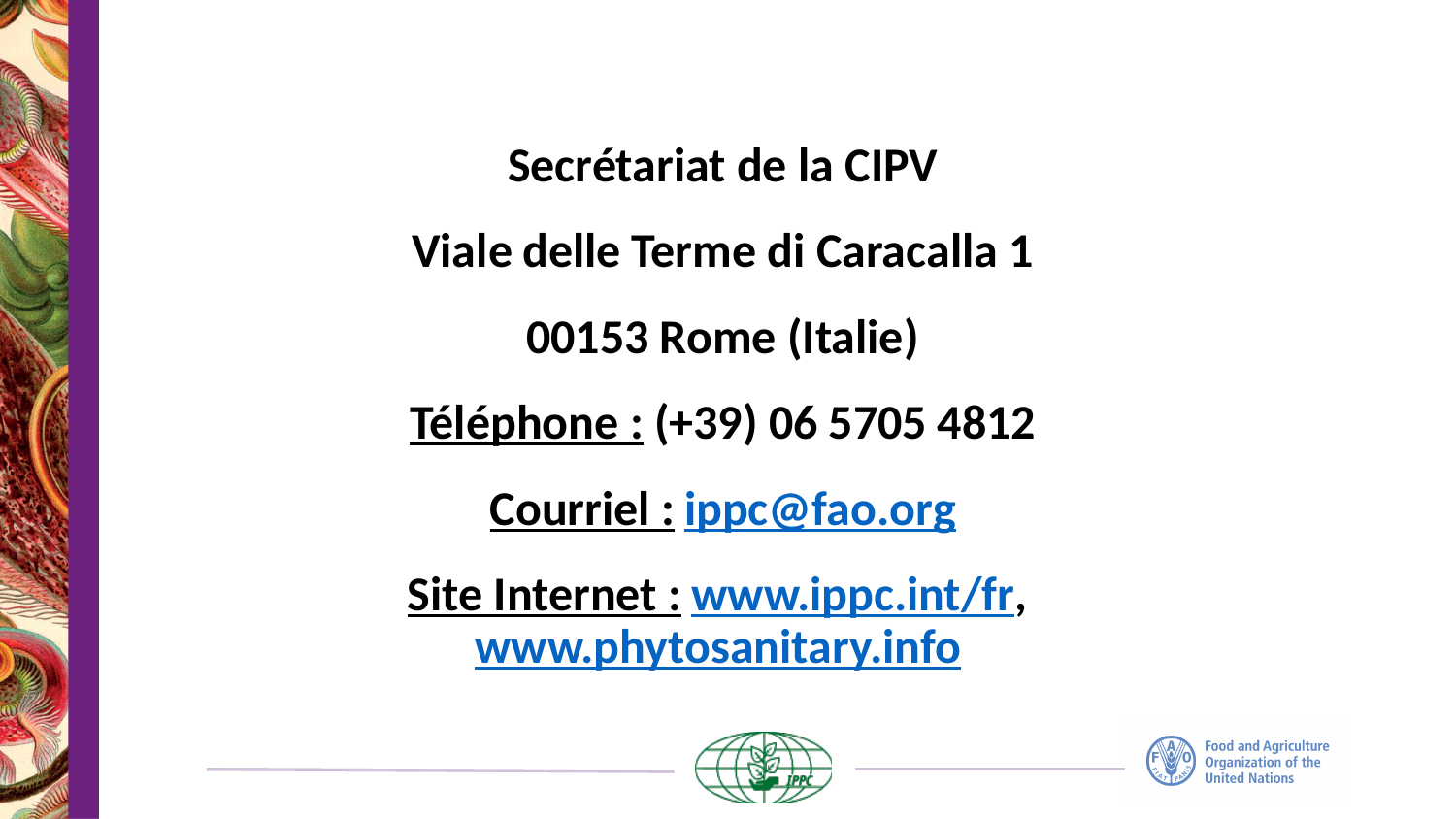

Secrétariat de la CIPV
Viale delle Terme di Caracalla 1
00153 Rome (Italie)
Téléphone : (+39) 06 5705 4812
Courriel : ippc@fao.org
Site Internet : www.ippc.int/fr, www.phytosanitary.info